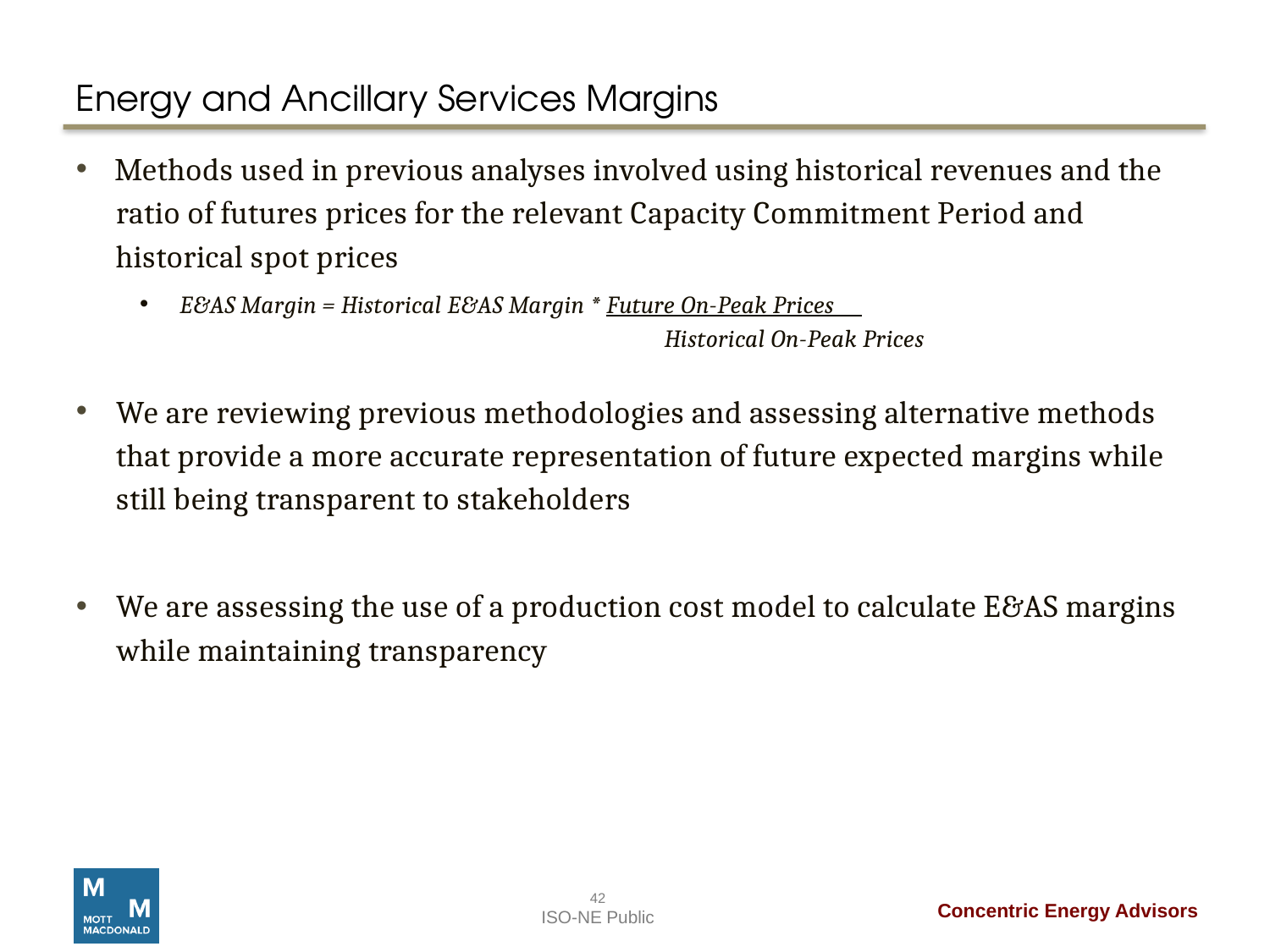

# Energy and Ancillary Services Margins
Methods used in previous analyses involved using historical revenues and the ratio of futures prices for the relevant Capacity Commitment Period and historical spot prices
E&AS Margin = Historical E&AS Margin * Future On-Peak Prices
				   Historical On-Peak Prices

We are reviewing previous methodologies and assessing alternative methods that provide a more accurate representation of future expected margins while still being transparent to stakeholders

We are assessing the use of a production cost model to calculate E&AS margins while maintaining transparency